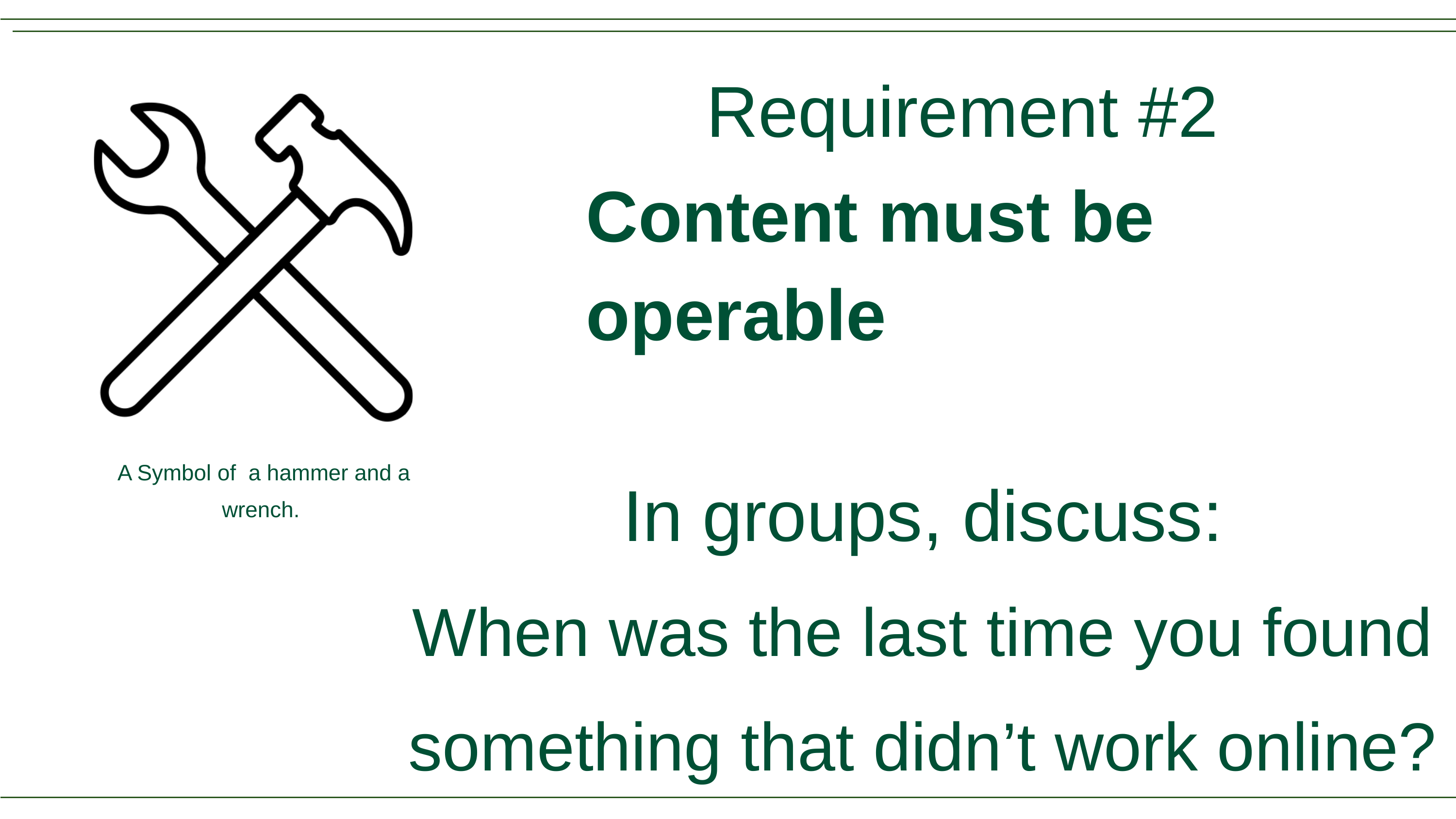

Requirement #2

Content must be operable
In groups, discuss:
When was the last time you found something that didn’t work online?
A Symbol of  a hammer and a wrench.